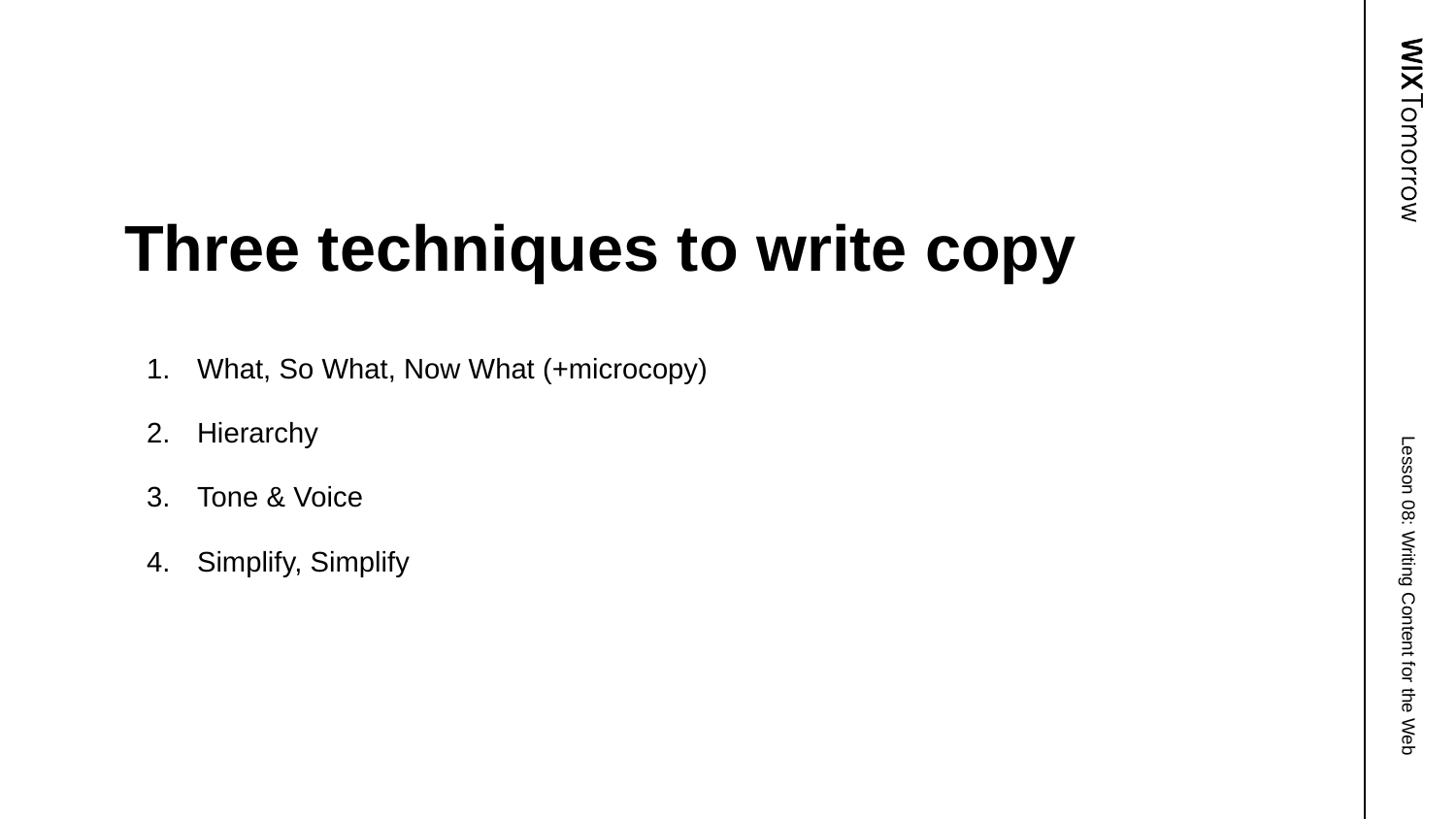

Three techniques to write copy
What, So What, Now What (+microcopy)
Hierarchy
Tone & Voice
Simplify, Simplify